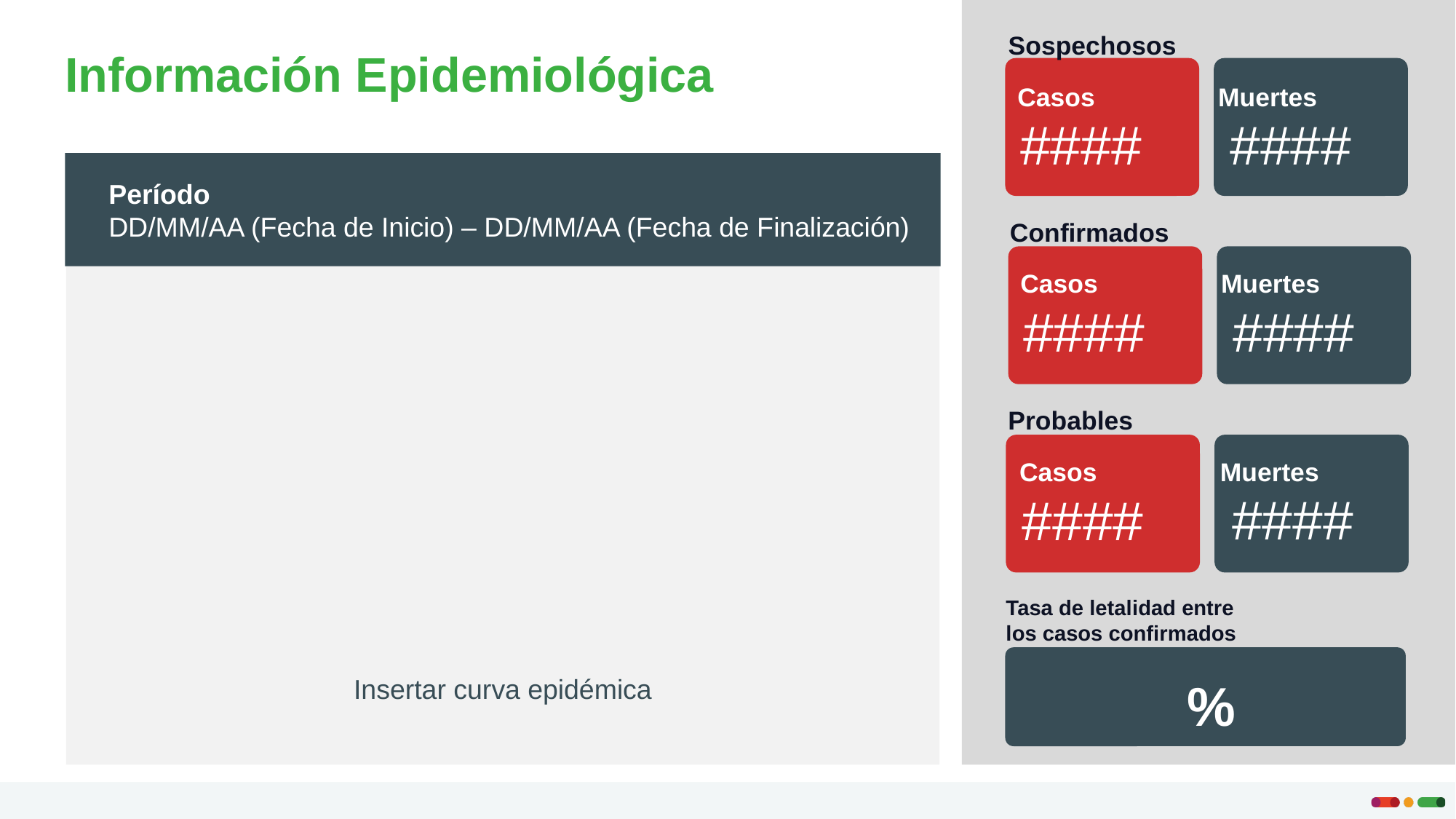

Sospechosos
# Información Epidemiológica

Casos
Muertes
####
####
Período
DD/MM/AA (Fecha de Inicio) – DD/MM/AA (Fecha de Finalización)
Insertar curva epidémica
Confirmados

Casos
Muertes
####
####
Probables

Casos
Muertes
####
####
Tasa de letalidad entre
los casos confirmados

%